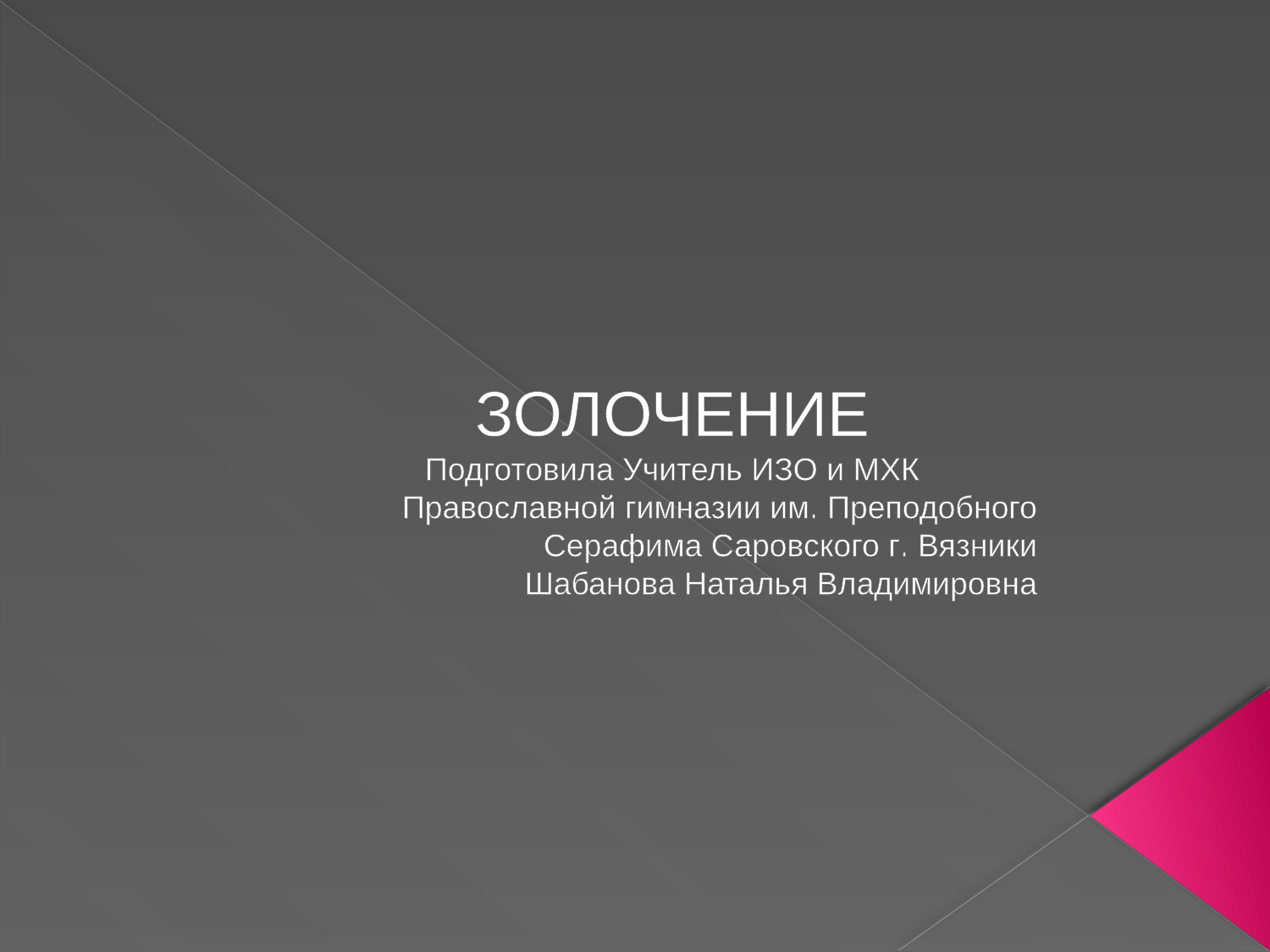

#
ЗОЛОЧЕНИЕ
Подготовила Учитель ИЗО и МХК
Православной гимназии им. Преподобного
Серафима Саровского г. Вязники
Шабанова Наталья Владимировна